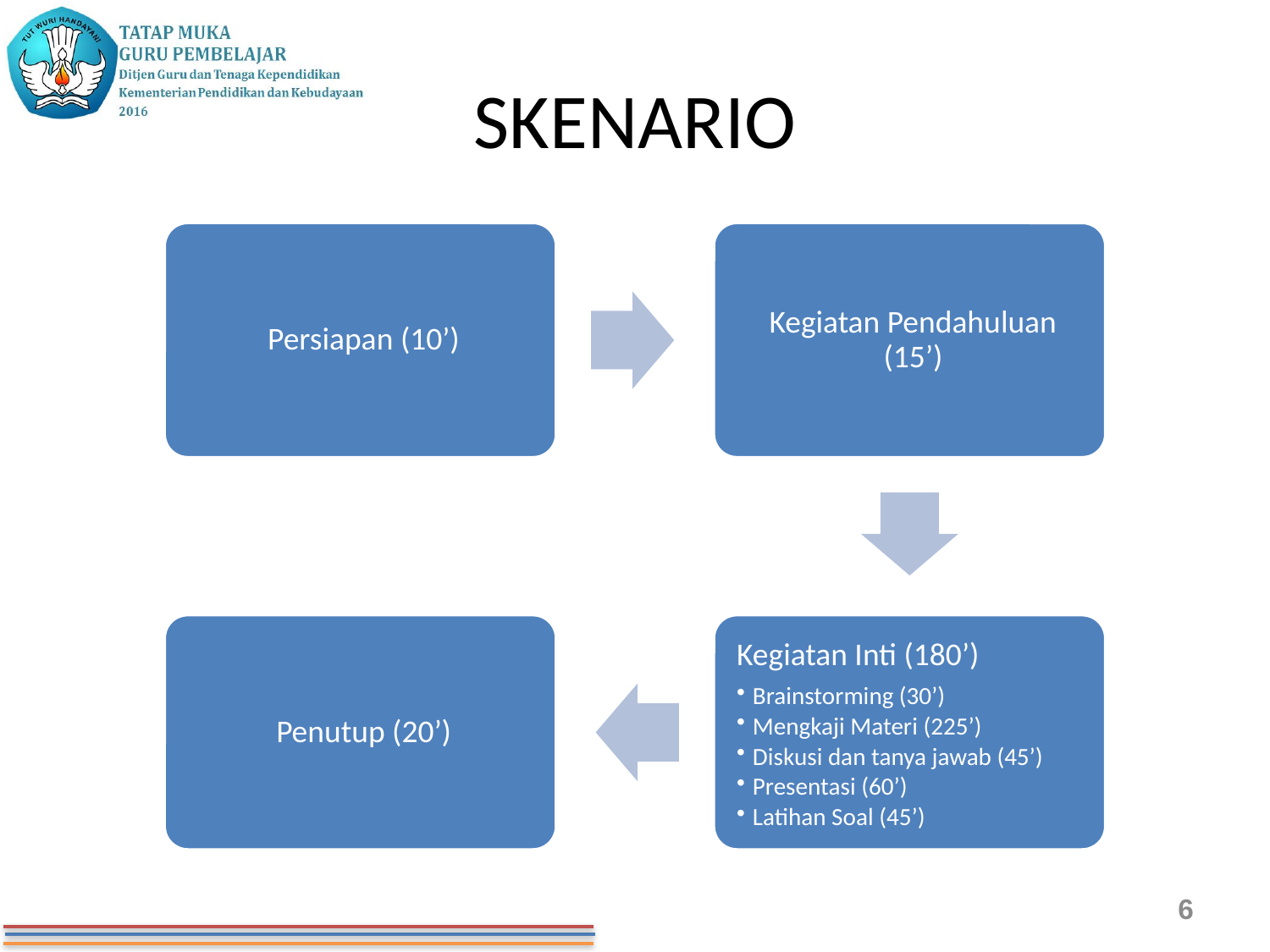

# SKENARIO
Persiapan (10’)

Kegiatan Pendahuluan (15’)

Kegiatan Inti (180’)
Brainstorming (30’)
Mengkaji Materi (225’)
Diskusi dan tanya jawab (45’)
Presentasi (60’)
Latihan Soal (45’)

Penutup (20’)
6